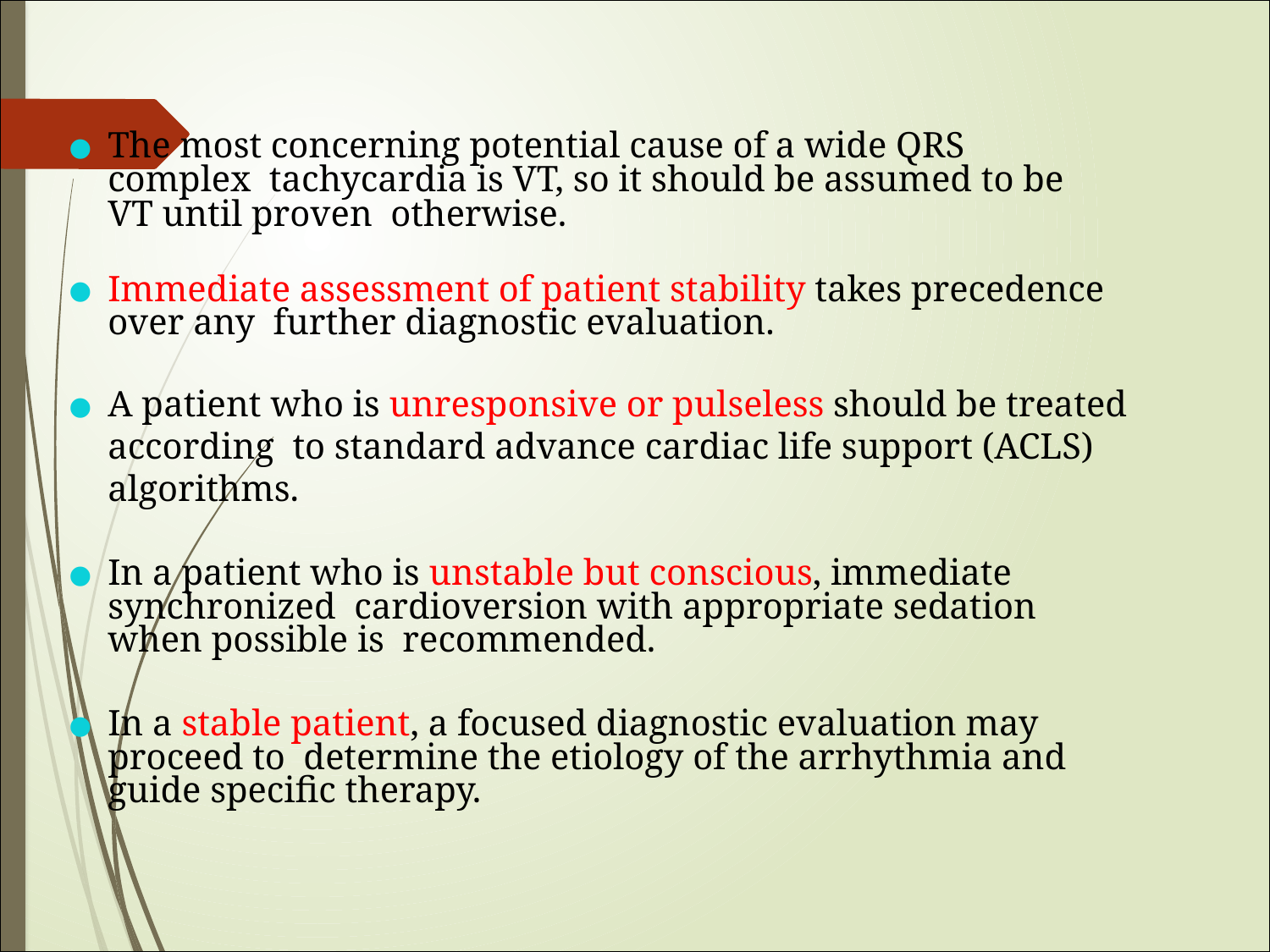

The most concerning potential cause of a wide QRS complex  tachycardia is VT, so it should be assumed to be VT until proven  otherwise.

Immediate assessment of patient stability takes precedence over any  further diagnostic evaluation.

A patient who is unresponsive or pulseless should be treated according  to standard advance cardiac life support (ACLS) algorithms.

In a patient who is unstable but conscious, immediate synchronized  cardioversion with appropriate sedation when possible is  recommended.

In a stable patient, a focused diagnostic evaluation may proceed to  determine the etiology of the arrhythmia and guide specific therapy.